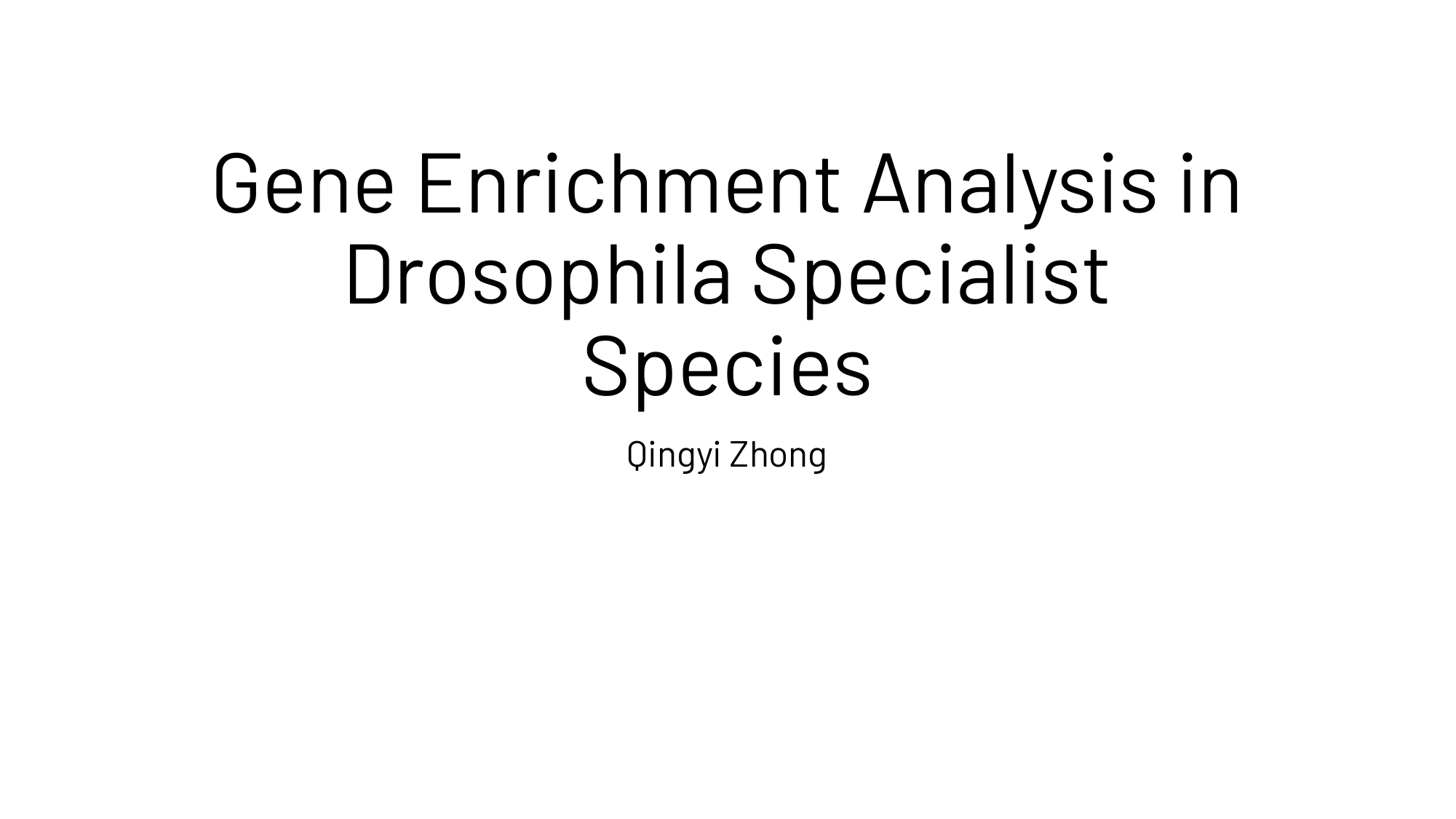

# Gene Enrichment Analysis in Drosophila Specialist Species
Qingyi Zhong